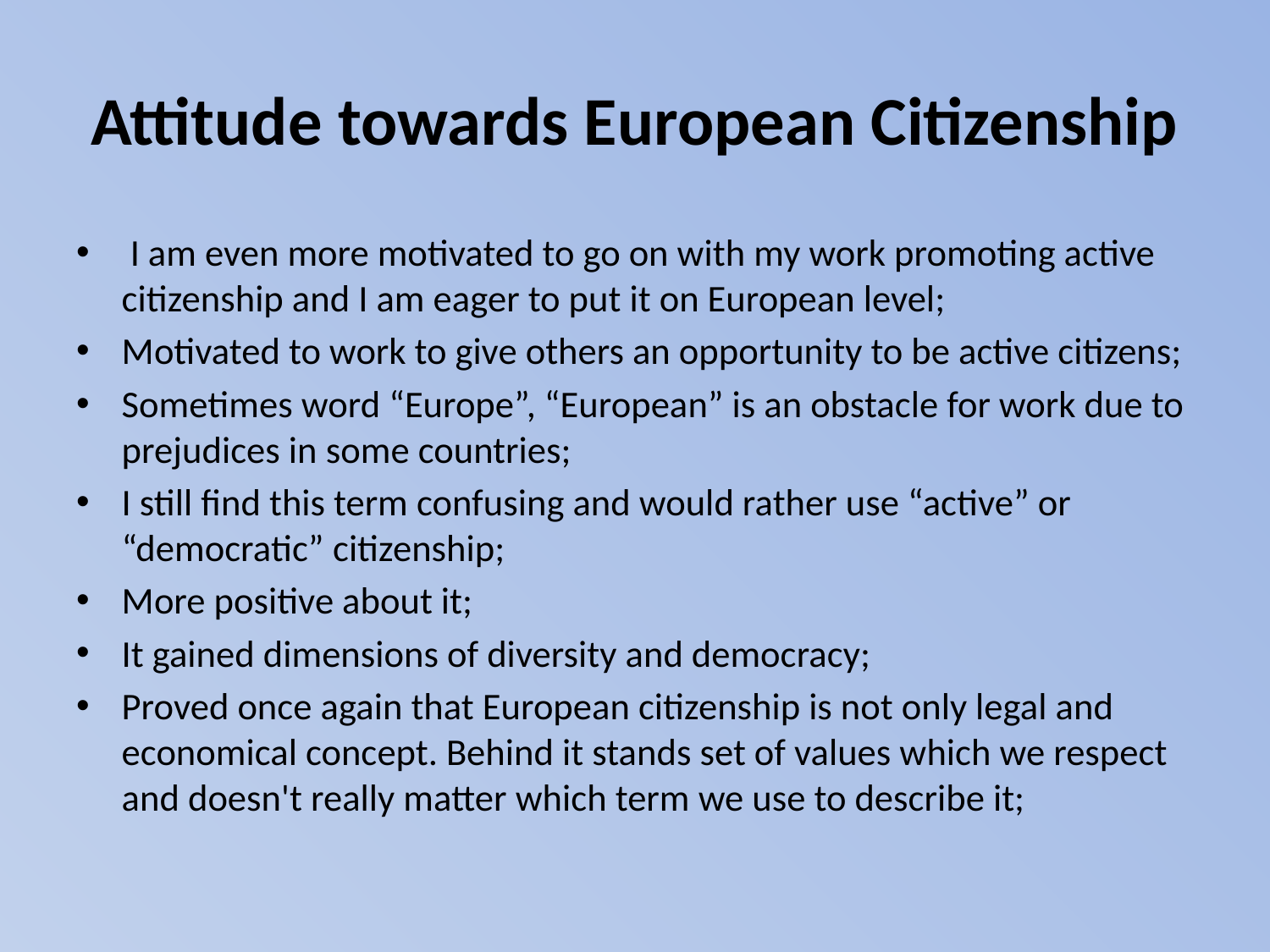

# Attitude towards European Citizenship
 I am even more motivated to go on with my work promoting active citizenship and I am eager to put it on European level;
Motivated to work to give others an opportunity to be active citizens;
Sometimes word “Europe”, “European” is an obstacle for work due to prejudices in some countries;
I still find this term confusing and would rather use “active” or “democratic” citizenship;
More positive about it;
It gained dimensions of diversity and democracy;
Proved once again that European citizenship is not only legal and economical concept. Behind it stands set of values which we respect and doesn't really matter which term we use to describe it;